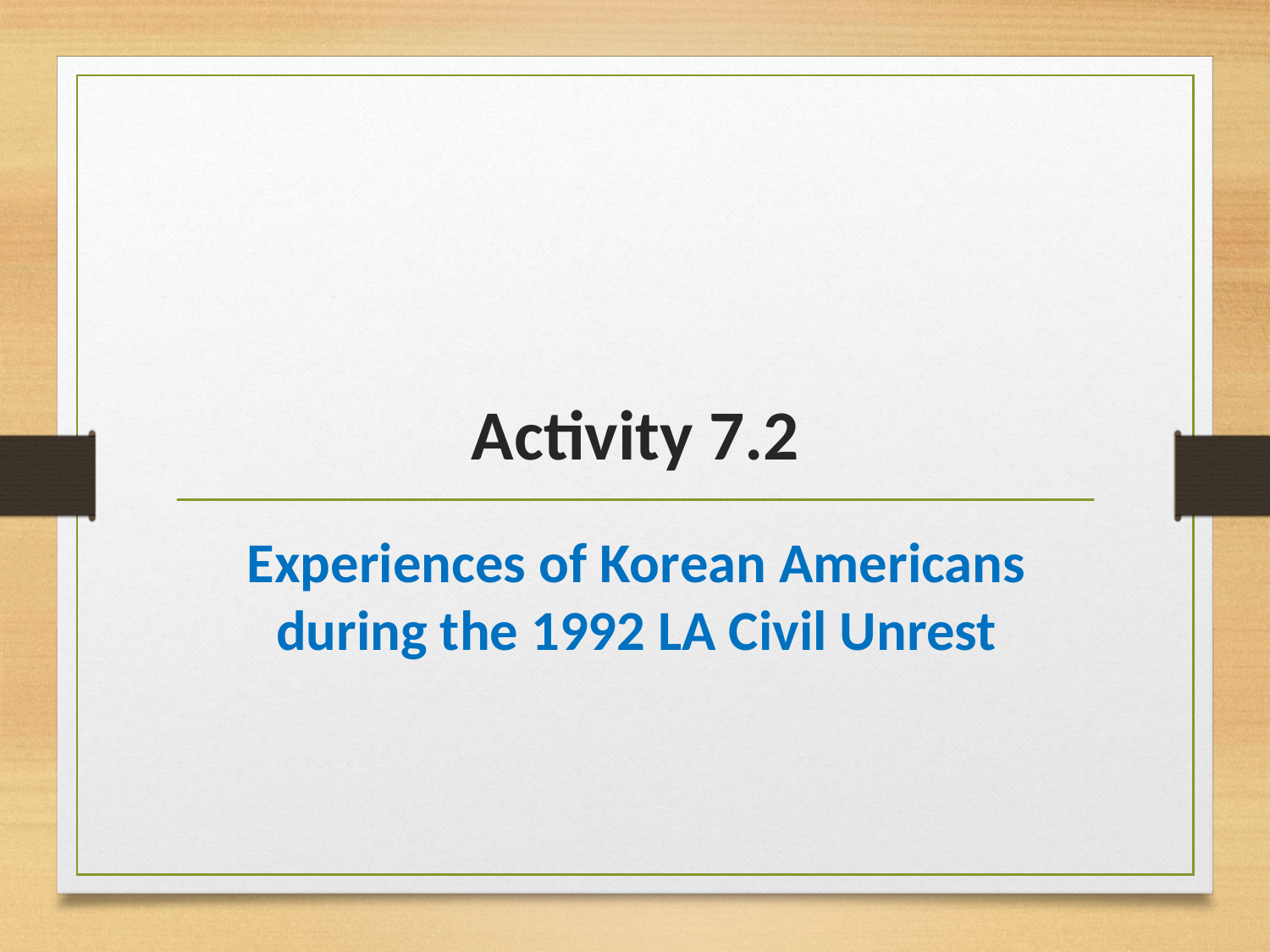

# Activity 7.2
Experiences of Korean Americans during the 1992 LA Civil Unrest